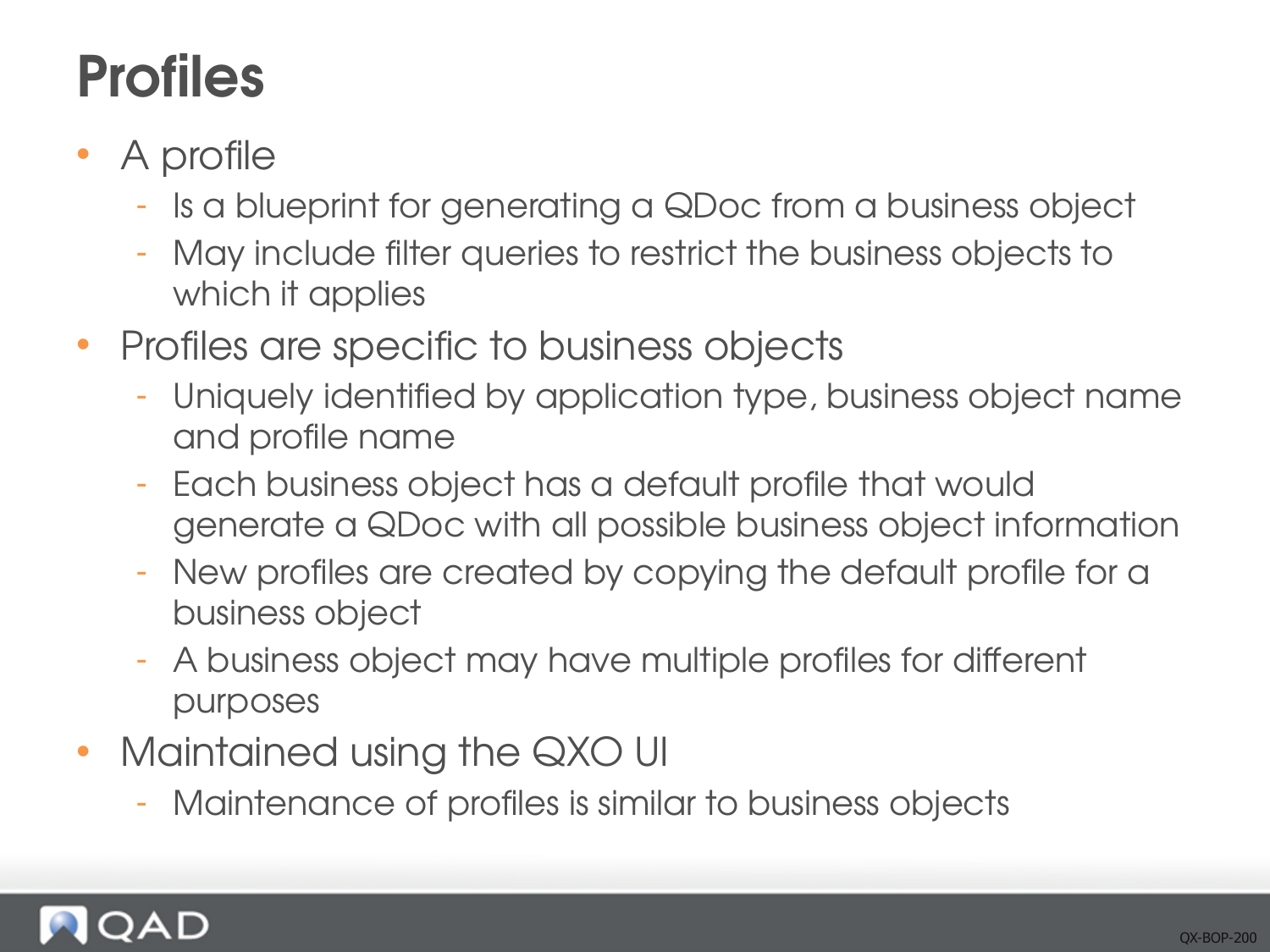

# Profiles
A profile
Is a blueprint for generating a QDoc from a business object
May include filter queries to restrict the business objects to which it applies
Profiles are specific to business objects
Uniquely identified by application type, business object name and profile name
Each business object has a default profile that would generate a QDoc with all possible business object information
New profiles are created by copying the default profile for a business object
A business object may have multiple profiles for different purposes
Maintained using the QXO UI
Maintenance of profiles is similar to business objects

QX-BOP-200